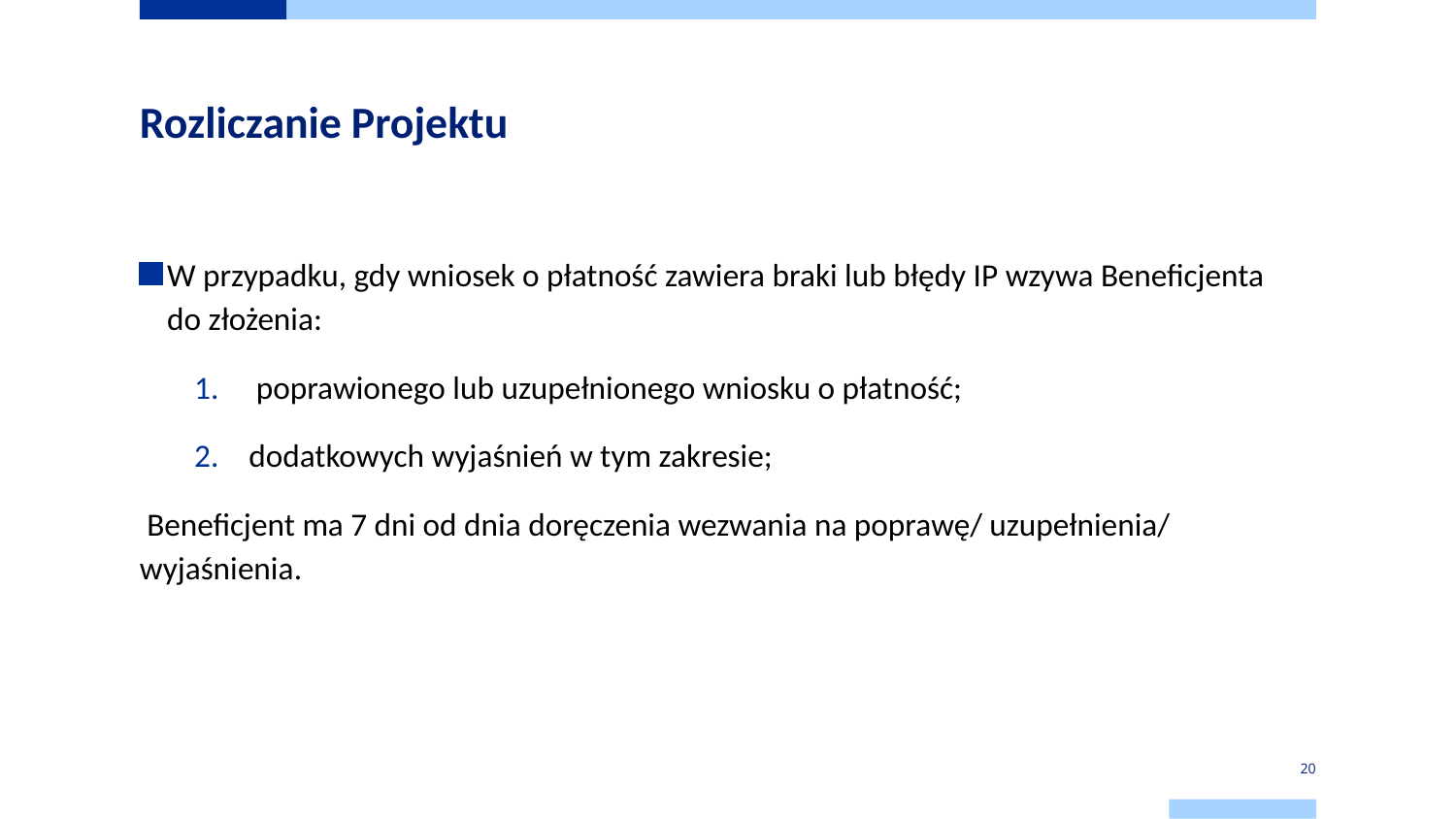

# Rozliczanie Projektu
W przypadku, gdy wniosek o płatność zawiera braki lub błędy IP wzywa Beneficjenta
do złożenia:
 poprawionego lub uzupełnionego wniosku o płatność;
dodatkowych wyjaśnień w tym zakresie;
 Beneficjent ma 7 dni od dnia doręczenia wezwania na poprawę/ uzupełnienia/ wyjaśnienia.
20